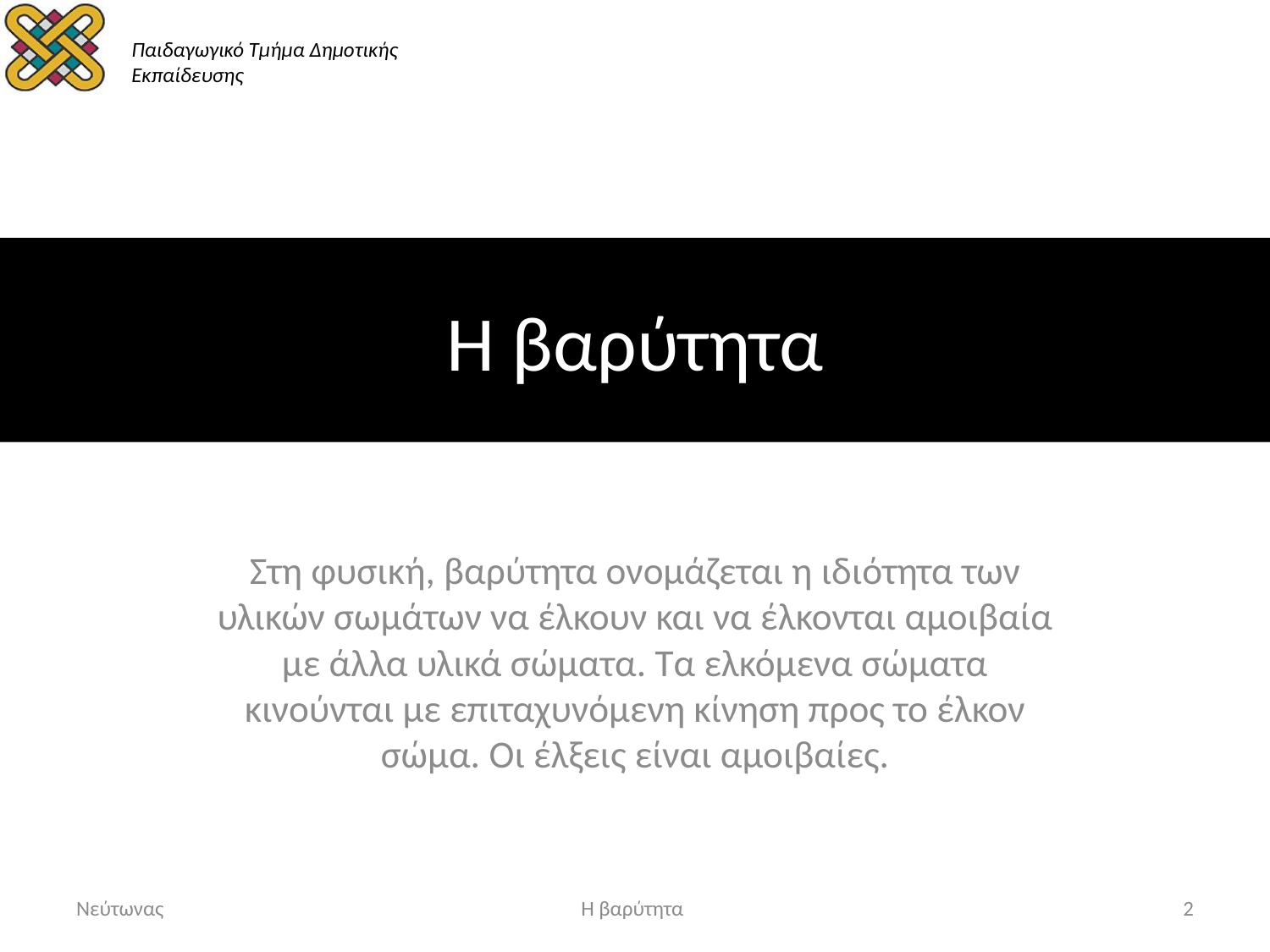

# Η βαρύτητα
Στη φυσική, βαρύτητα ονομάζεται η ιδιότητα των υλικών σωμάτων να έλκουν και να έλκονται αμοιβαία με άλλα υλικά σώματα. Τα ελκόμενα σώματα κινούνται με επιταχυνόμενη κίνηση προς το έλκον σώμα. Οι έλξεις είναι αμοιβαίες.
Νεύτωνας
Η βαρύτητα
2